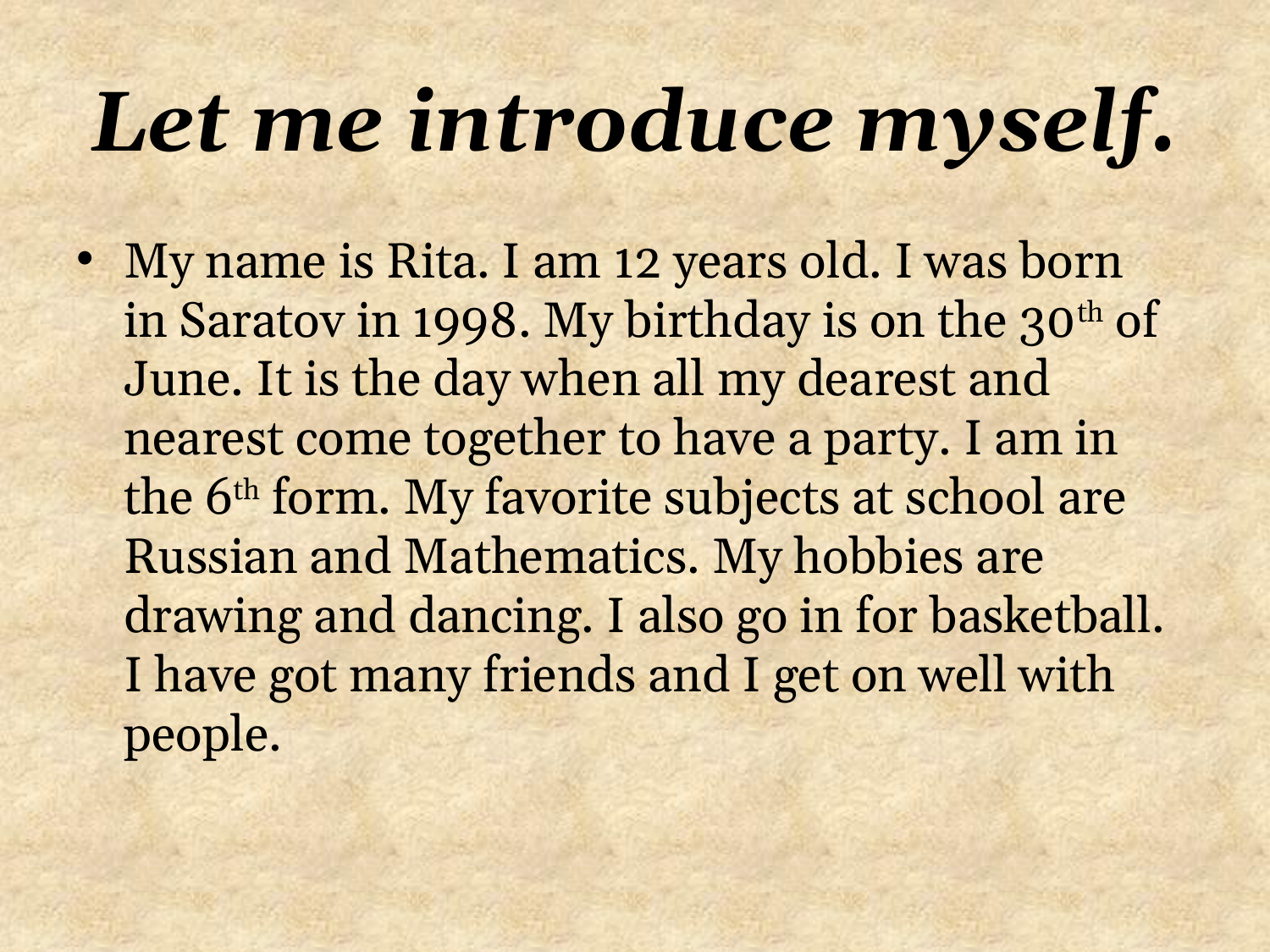

# Let me introduce myself.
My name is Rita. I am 12 years old. I was born in Saratov in 1998. My birthday is on the 30th of June. It is the day when all my dearest and nearest come together to have a party. I am in the 6th form. My favorite subjects at school are Russian and Mathematics. My hobbies are drawing and dancing. I also go in for basketball. I have got many friends and I get on well with people.